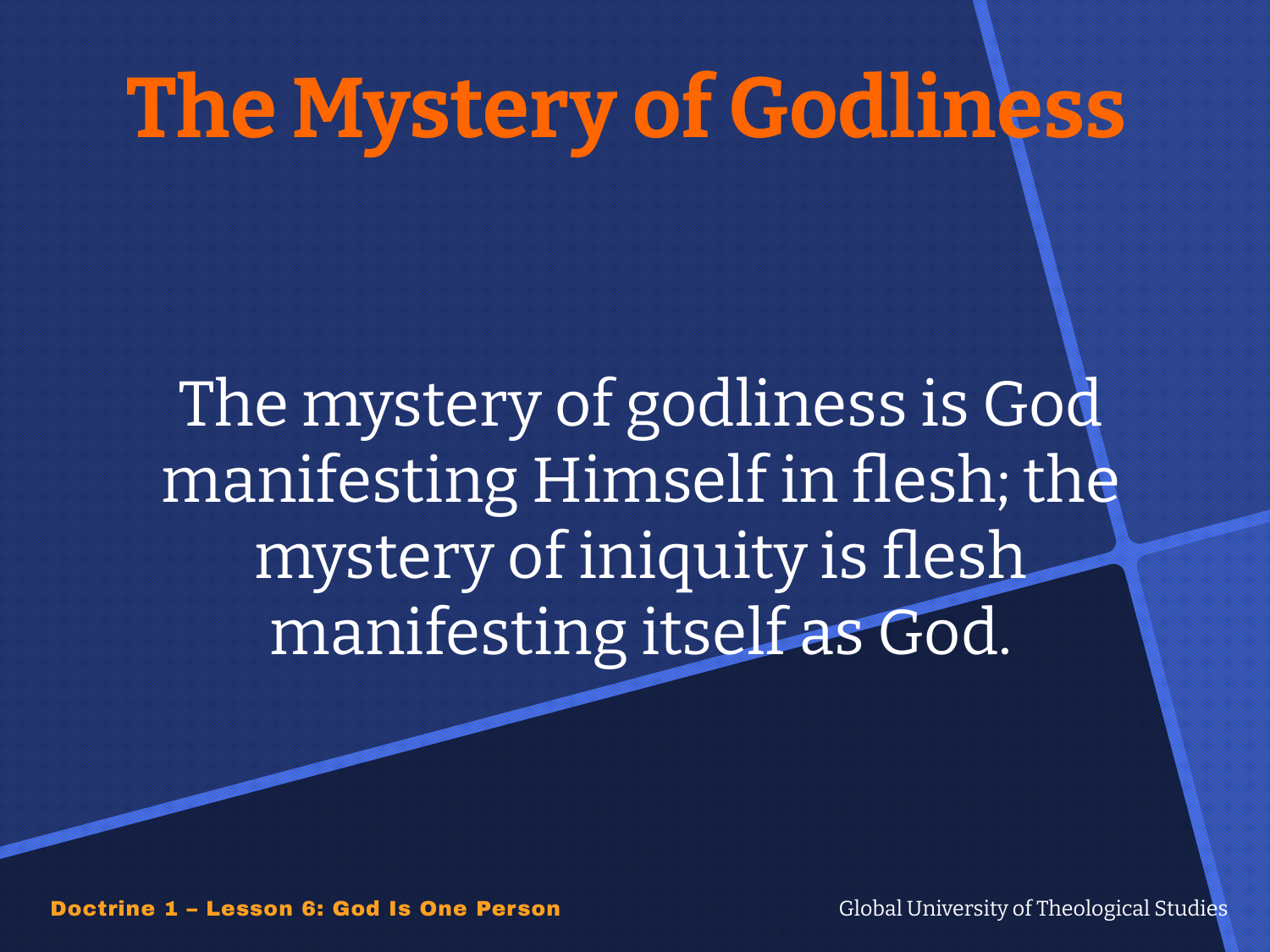

The Mystery of Godliness
The mystery of godliness is God manifesting Himself in flesh; the mystery of iniquity is flesh manifesting itself as God.
Doctrine 1 – Lesson 6: God Is One Person                                   Global University of Theological Studies